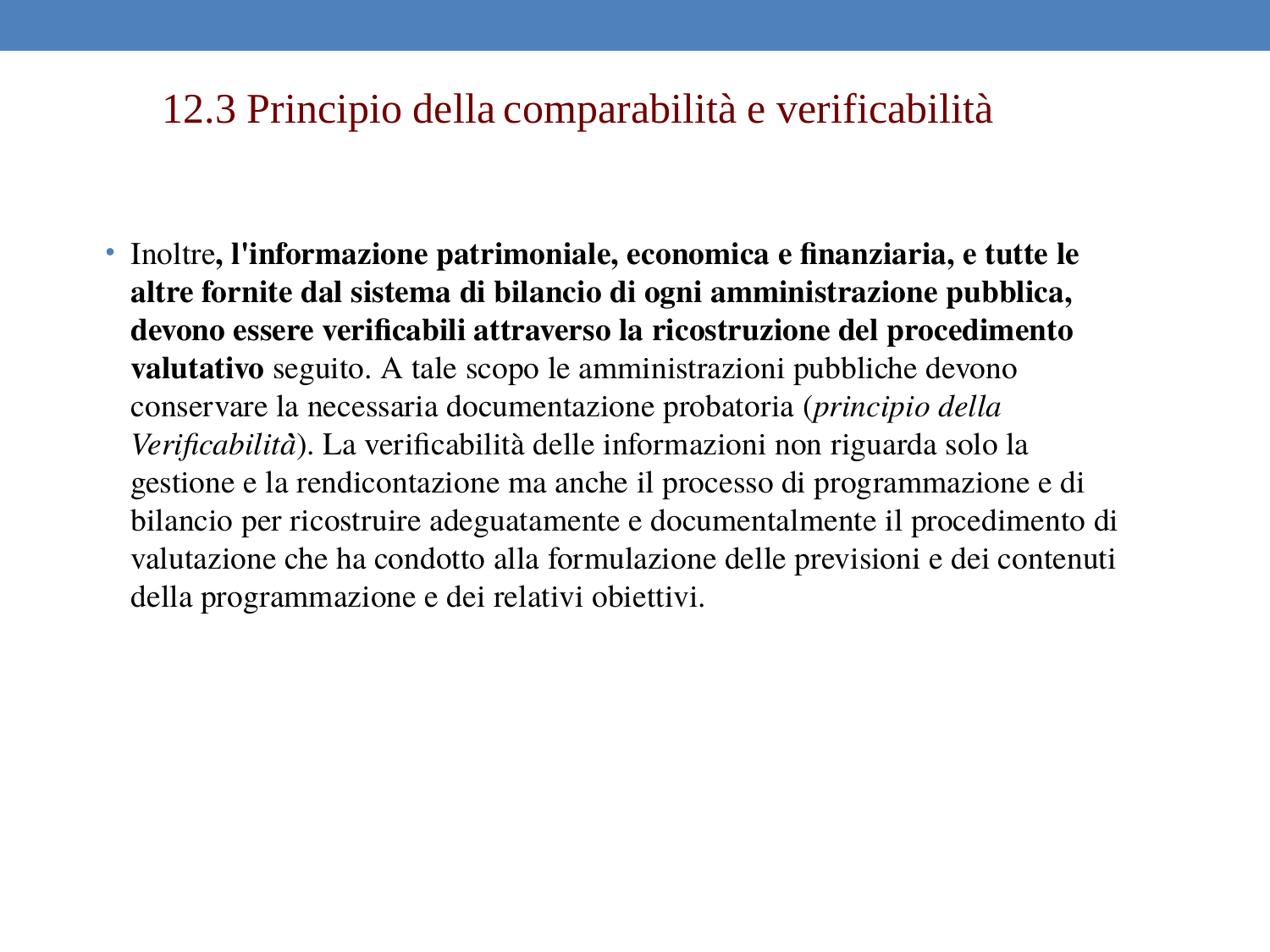

12.3 Principio della comparabilità e verificabilità

Inoltre, l'informazione patrimoniale, economica e finanziaria, e tutte le altre fornite dal sistema di bilancio di ogni amministrazione pubblica, devono essere verificabili attraverso la ricostruzione del procedimento valutativo seguito. A tale scopo le amministrazioni pubbliche devono conservare la necessaria documentazione probatoria (principio della Verificabilità̀). La verificabilità delle informazioni non riguarda solo la gestione e la rendicontazione ma anche il processo di programmazione e di bilancio per ricostruire adeguatamente e documentalmente il procedimento di valutazione che ha condotto alla formulazione delle previsioni e dei contenuti della programmazione e dei relativi obiettivi.